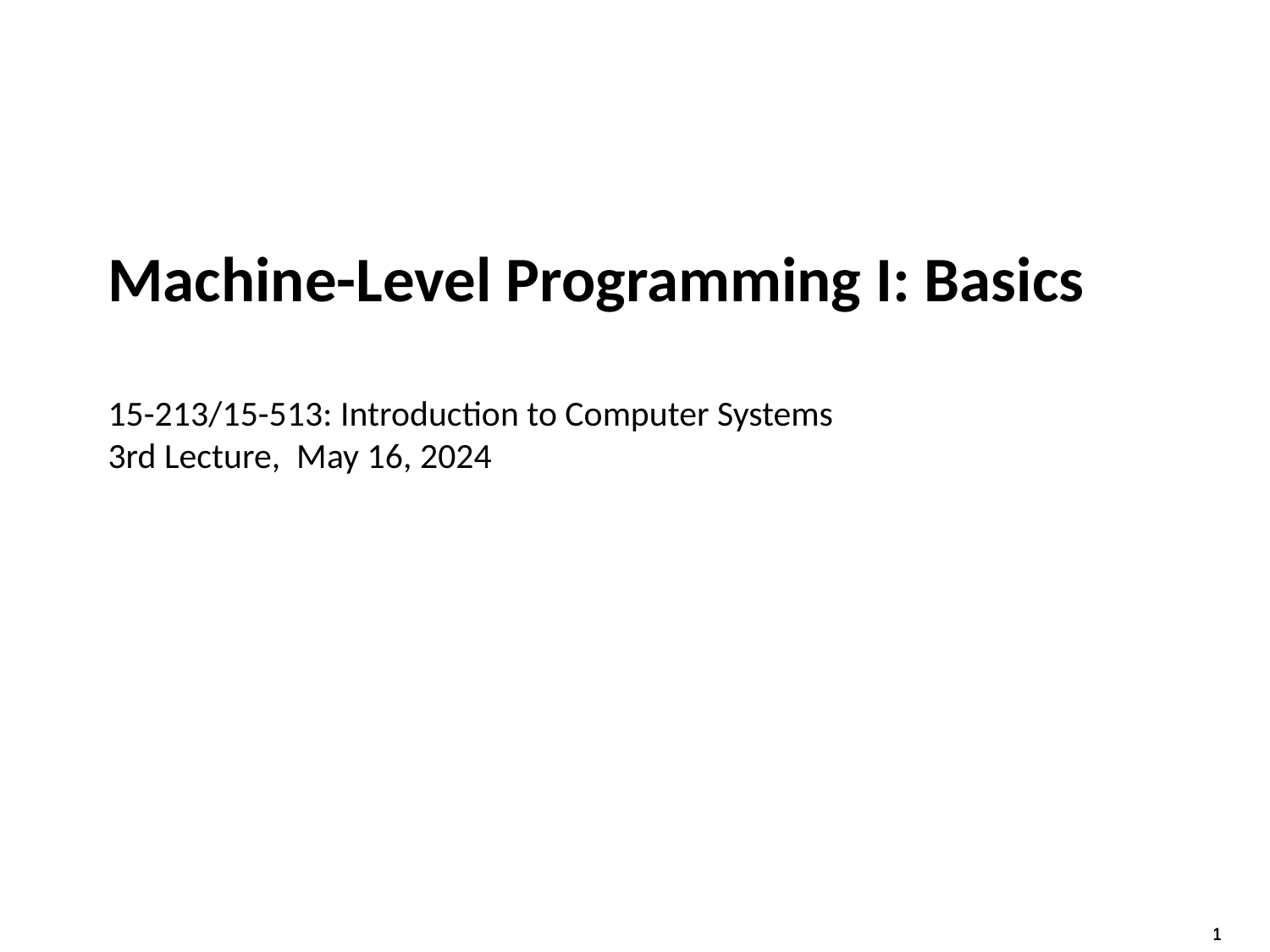

# Machine-Level Programming I: Basics 15-213/15-513: Introduction to Computer Systems 3rd Lecture,  May 16, 2024